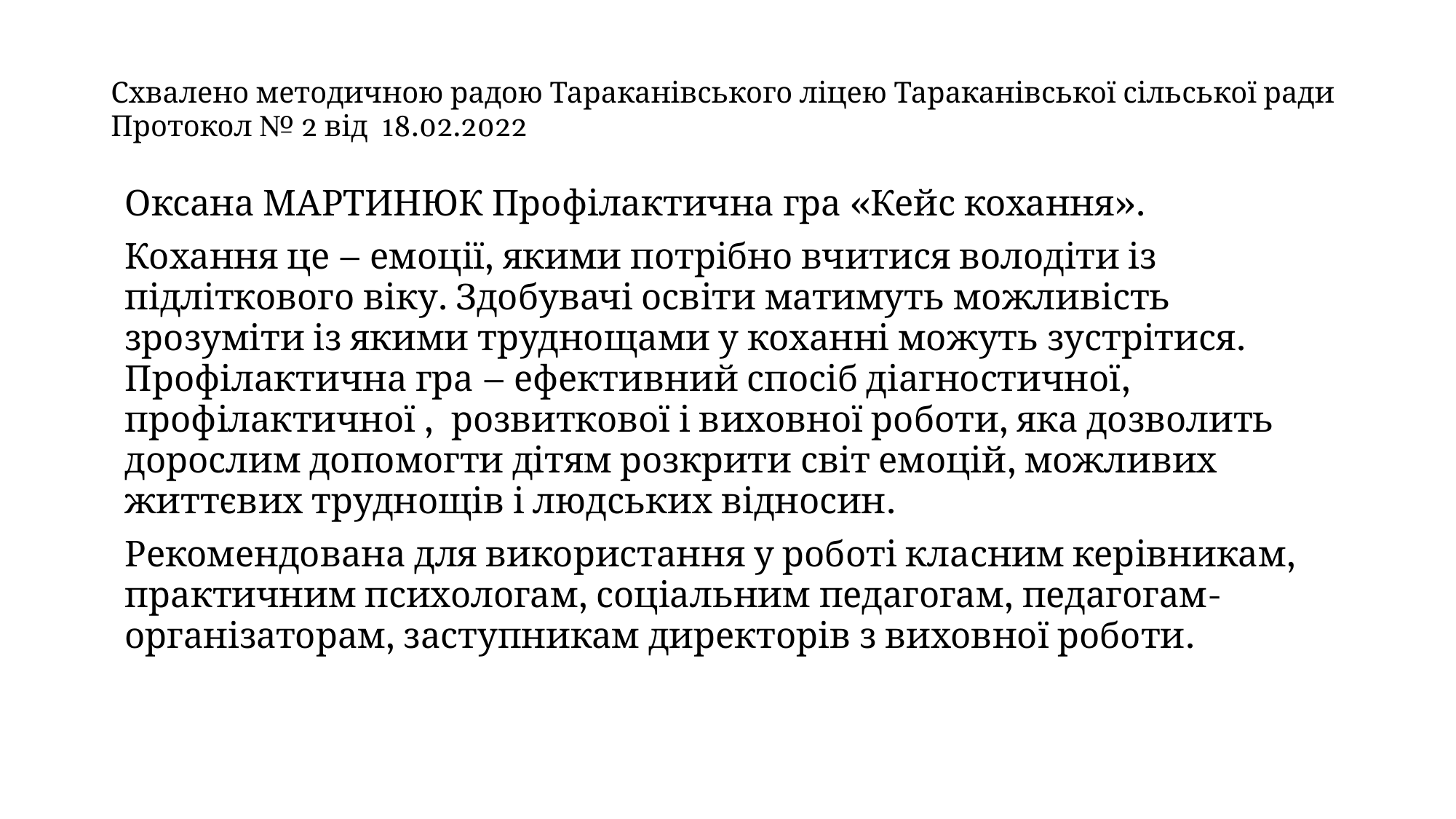

# Схвалено методичною радою Тараканівського ліцею Тараканівської сільської ради Протокол № 2 від  18.02.2022
Оксана МАРТИНЮК Профілактична гра «Кейс кохання».
Кохання це – емоції, якими потрібно вчитися володіти із підліткового віку. Здобувачі освіти матимуть можливість зрозуміти із якими труднощами у коханні можуть зустрітися. Профілактична гра – ефективний спосіб діагностичної, профілактичної ,  розвиткової і виховної роботи, яка дозволить дорослим допомогти дітям розкрити світ емоцій, можливих життєвих труднощів і людських відносин.
Рекомендована для використання у роботі класним керівникам, практичним психологам, соціальним педагогам, педагогам-організаторам, заступникам директорів з виховної роботи.